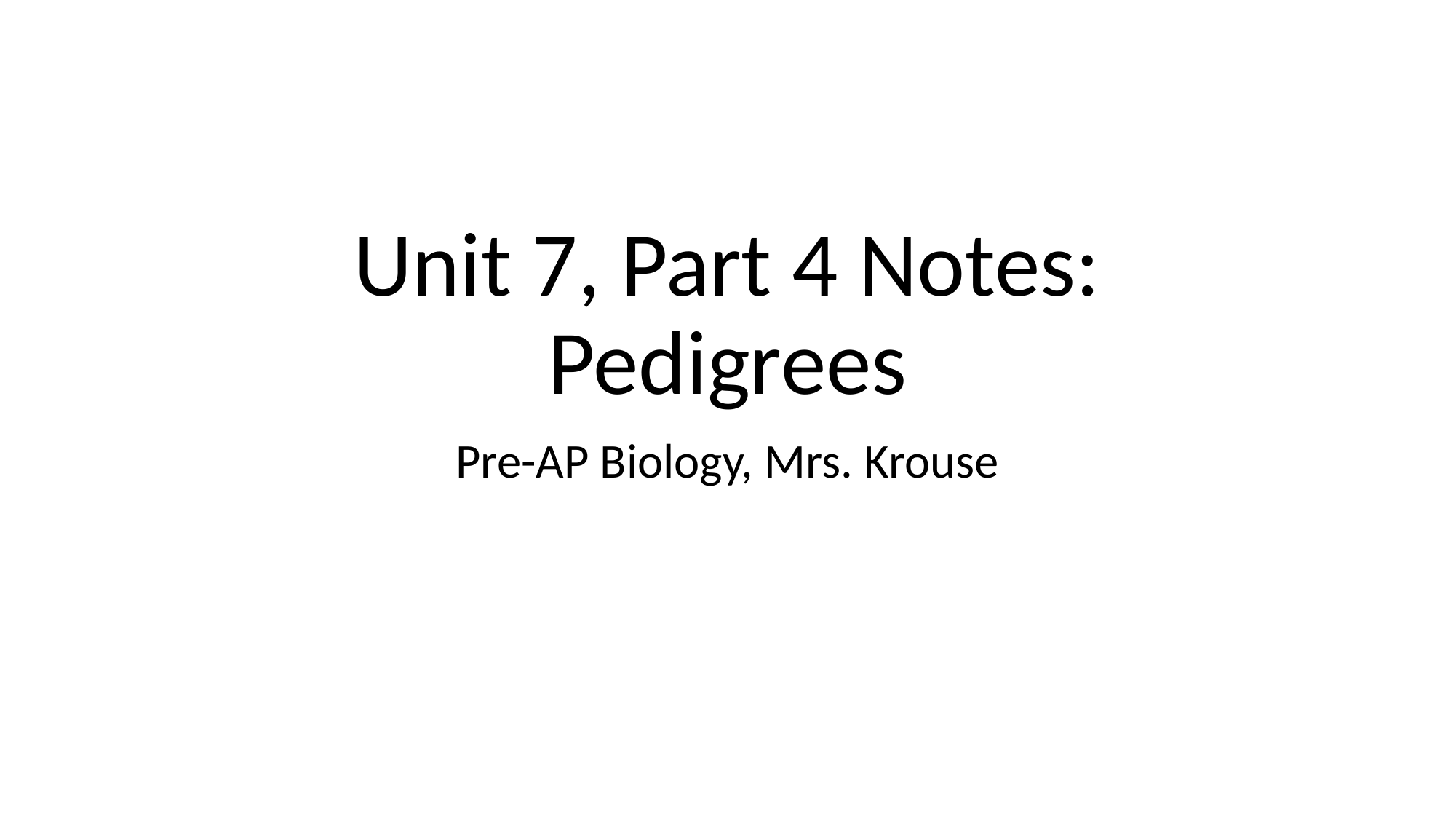

# Unit 7, Part 4 Notes: Pedigrees
Pre-AP Biology, Mrs. Krouse